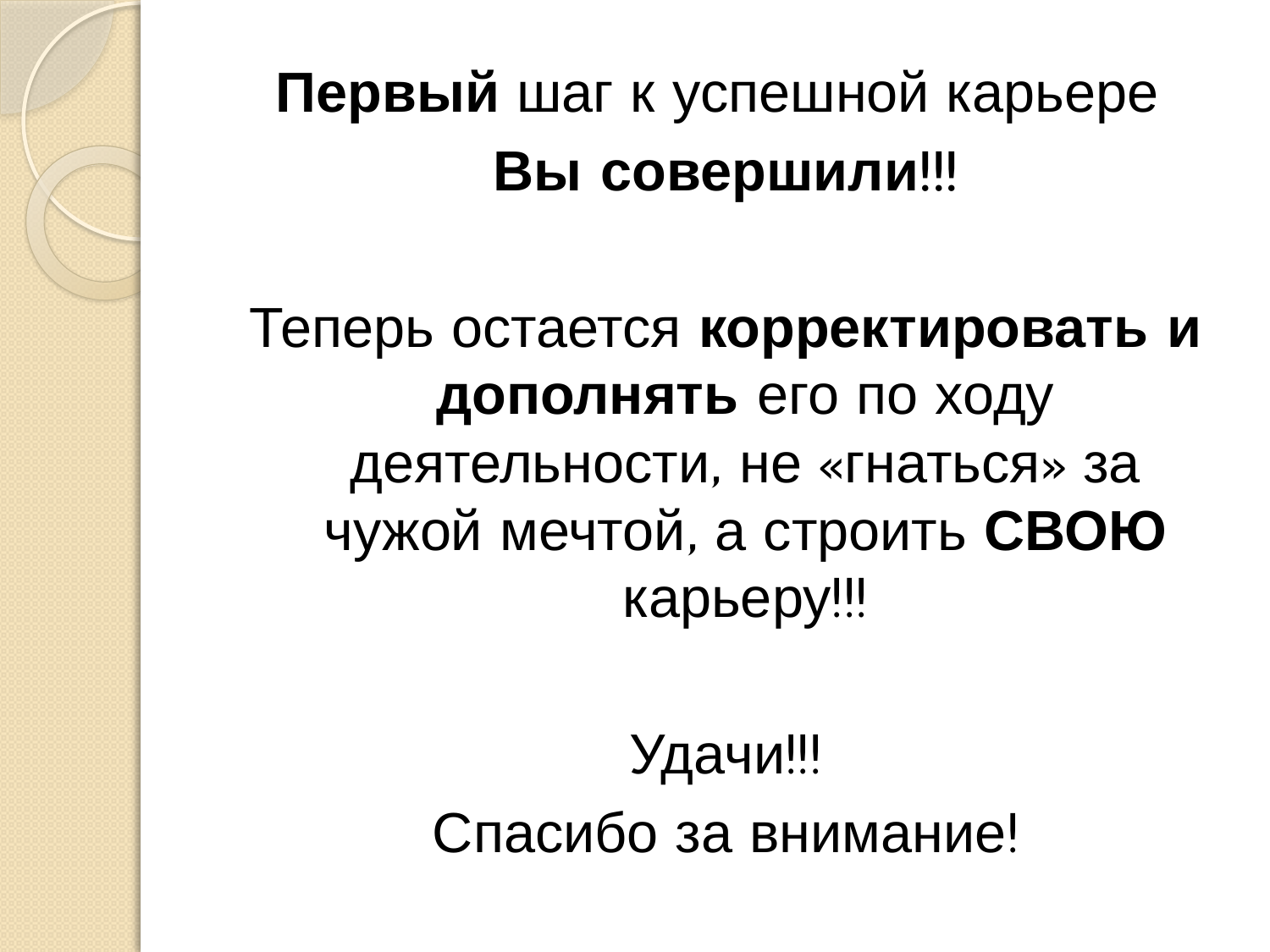

Первый шаг к успешной карьере
Вы совершили!!!

Теперь остается корректировать и дополнять его по ходу деятельности, не «гнаться» за чужой мечтой, а строить СВОЮ карьеру!!!

Удачи!!!
Спасибо за внимание!